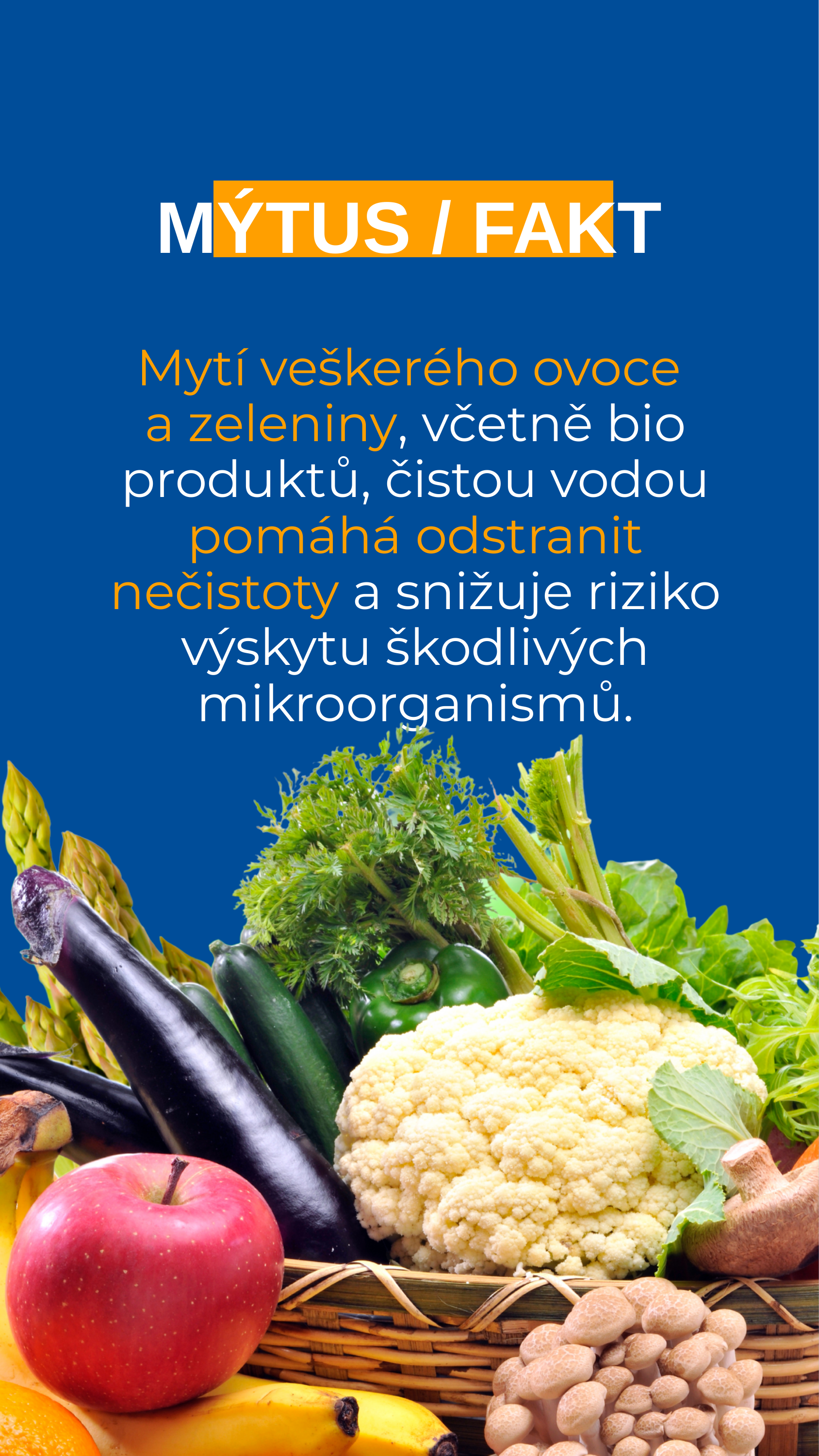

MÝTUS / FAKT

Mytí veškerého ovoce
a zeleniny, včetně bio produktů, čistou vodou pomáhá odstranit nečistoty a snižuje riziko výskytu škodlivých mikroorganismů.